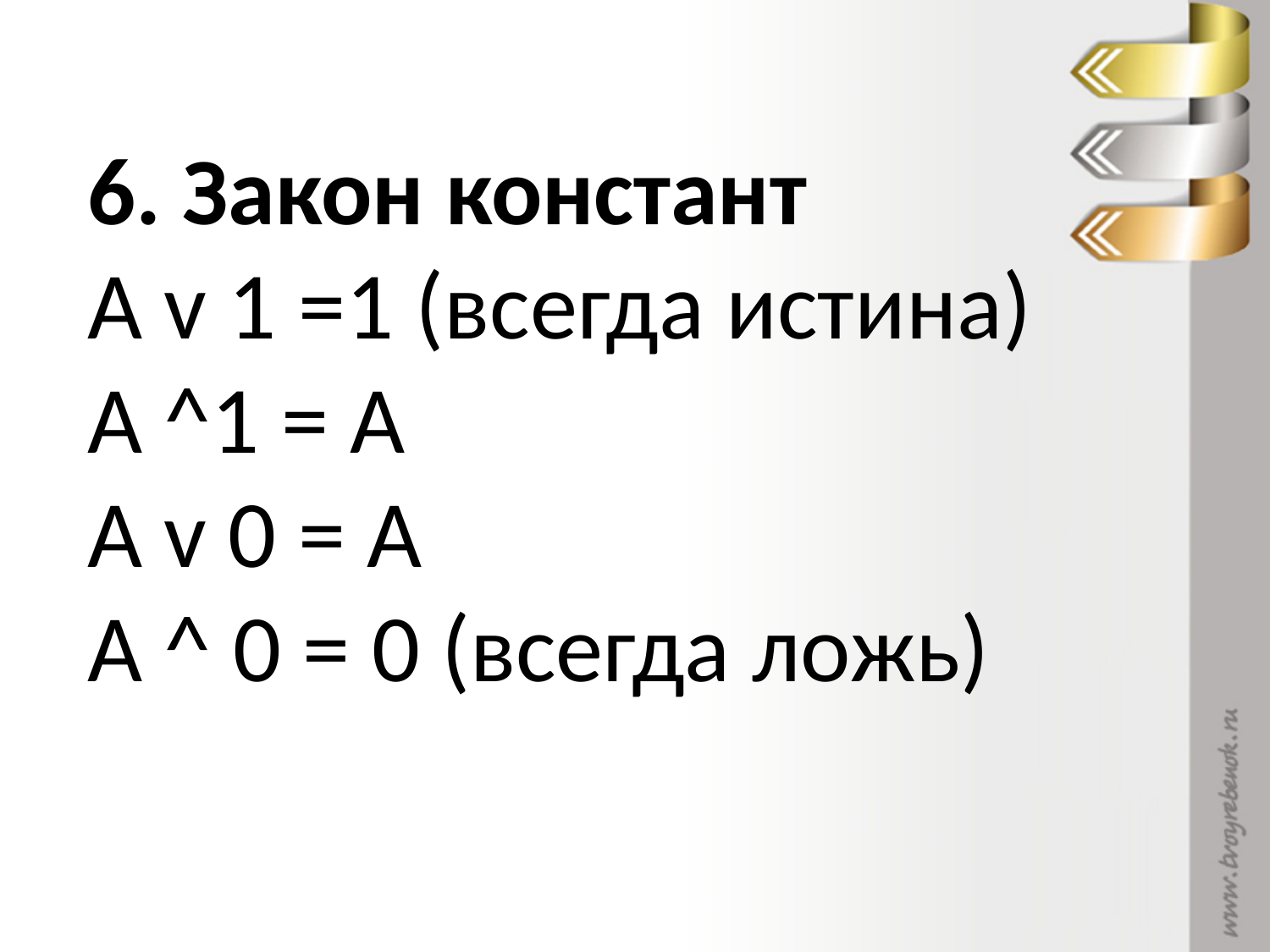

6. Закон констант
А v 1 =1 (всегда истина)
А ^1 = А
А v 0 = А
А ^ 0 = 0 (всегда ложь)